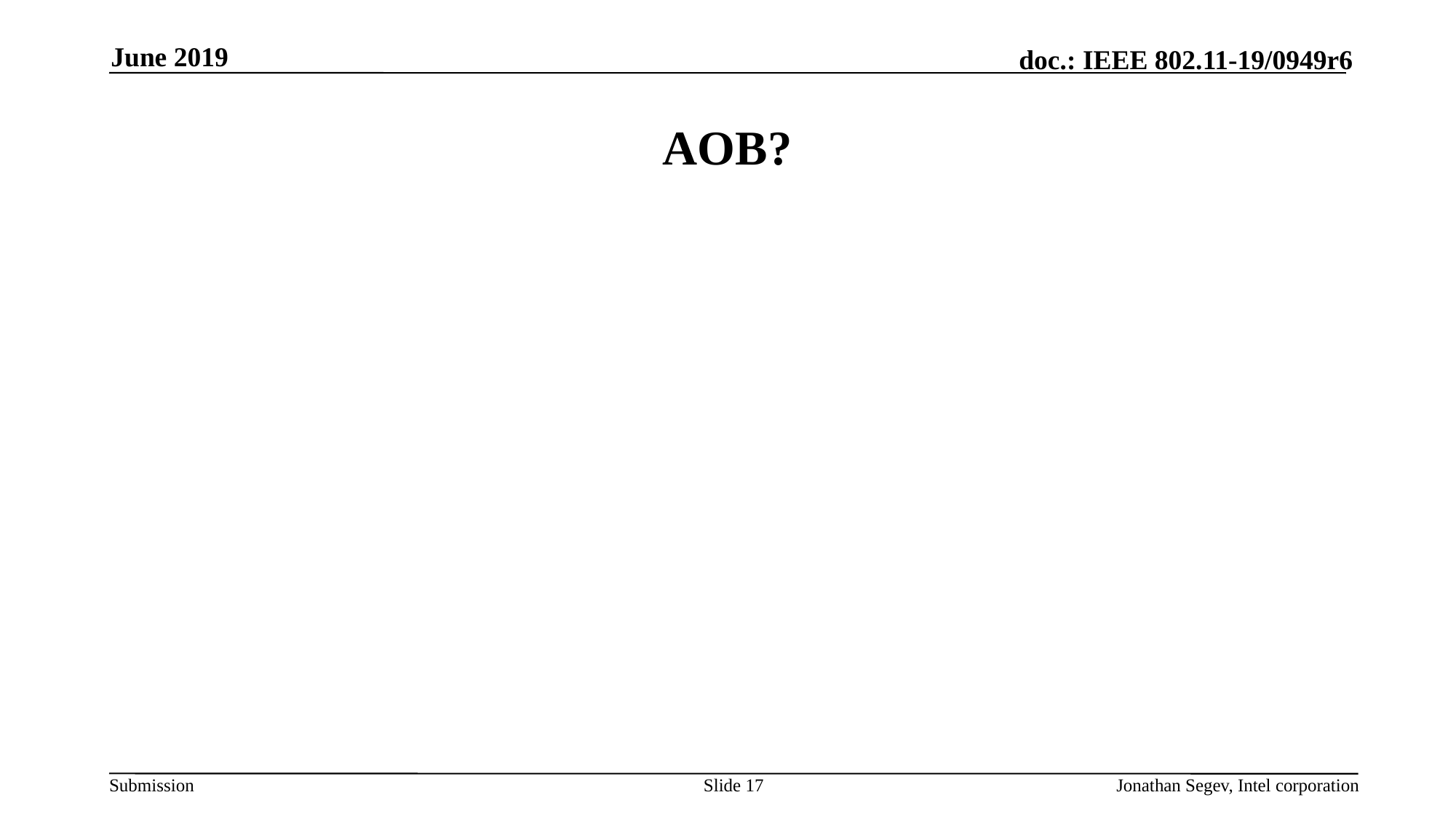

June 2019
# AOB?

Slide 17
Jonathan Segev, Intel corporation